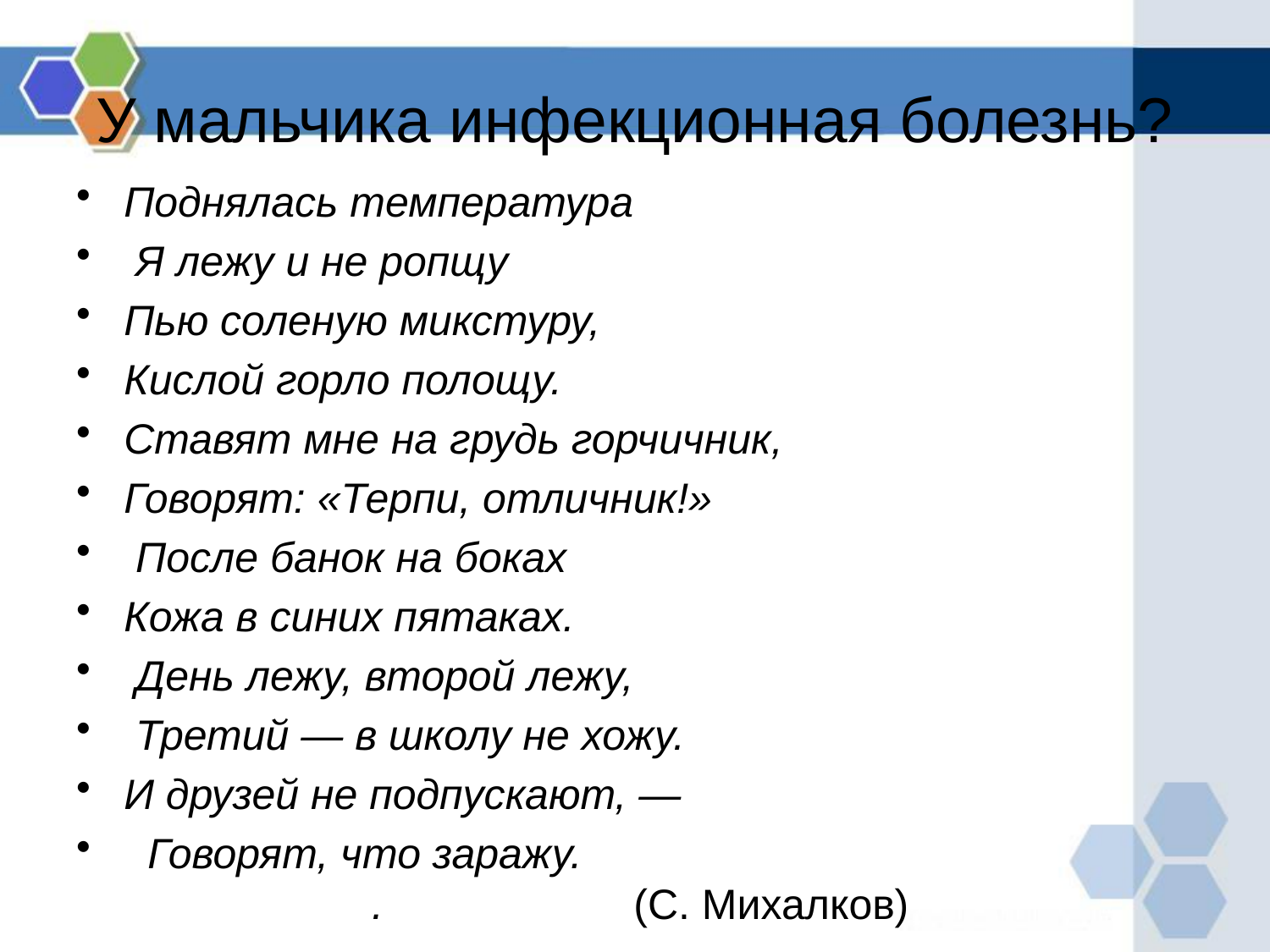

# У мальчика инфекционная болезнь?
Поднялась температура
 Я лежу и не ропщу
Пью соленую микстуру,
Кислой горло полощу.
Ставят мне на грудь горчичник,
Говорят: «Терпи, отличник!»
 После банок на боках
Кожа в синих пятаках.
 День лежу, второй лежу,
 Третий — в школу не хожу.
И друзей не подпускают, —
  Говорят, что заражу.                                                                         .                     (С. Михалков)